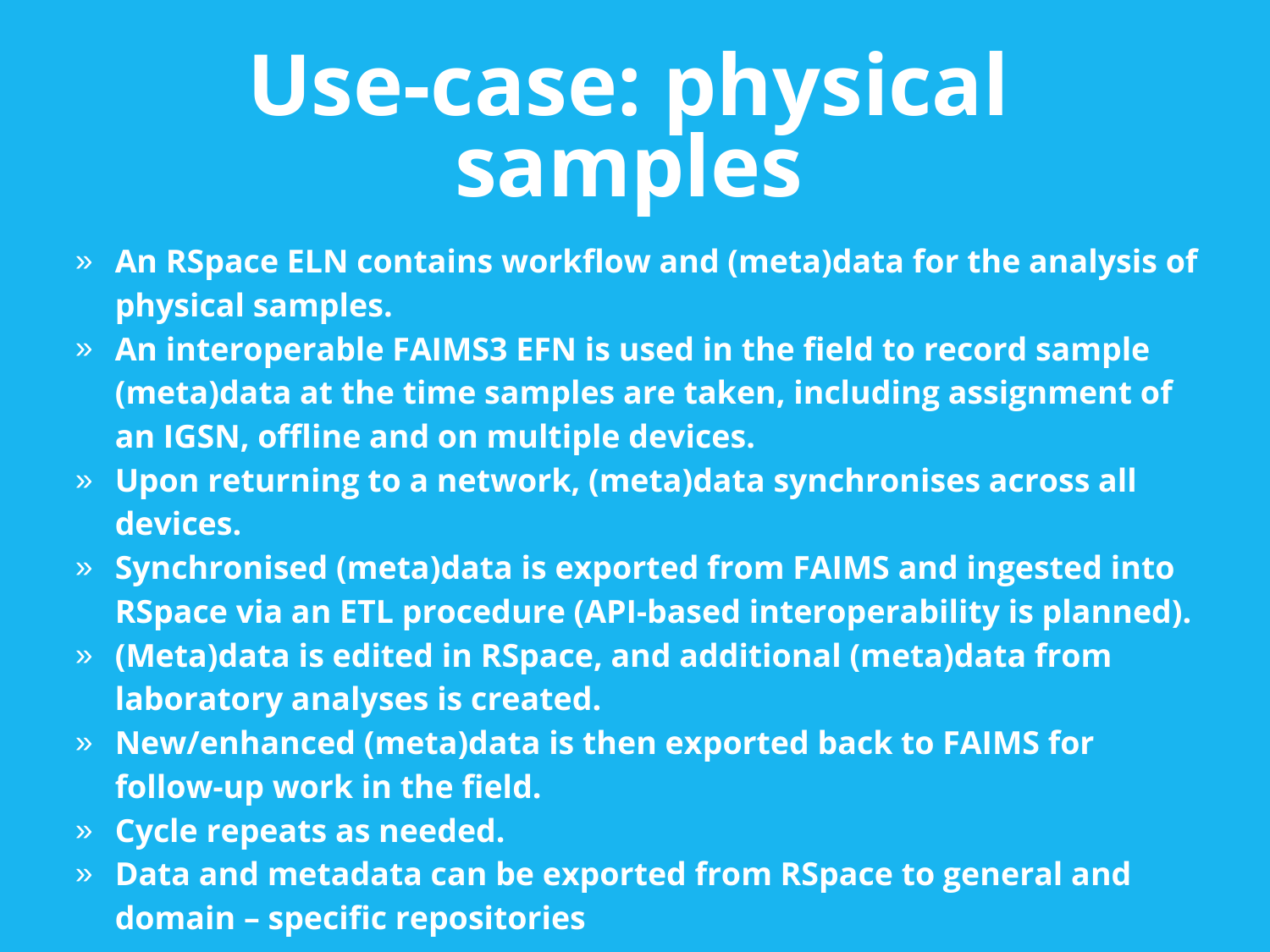

Use-case: physical samples
An RSpace ELN contains workflow and (meta)data for the analysis of physical samples.
An interoperable FAIMS3 EFN is used in the field to record sample (meta)data at the time samples are taken, including assignment of an IGSN, offline and on multiple devices.
Upon returning to a network, (meta)data synchronises across all devices.
Synchronised (meta)data is exported from FAIMS and ingested into RSpace via an ETL procedure (API-based interoperability is planned).
(Meta)data is edited in RSpace, and additional (meta)data from laboratory analyses is created.
New/enhanced (meta)data is then exported back to FAIMS for follow-up work in the field.
Cycle repeats as needed.
Data and metadata can be exported from RSpace to general and domain – specific repositories